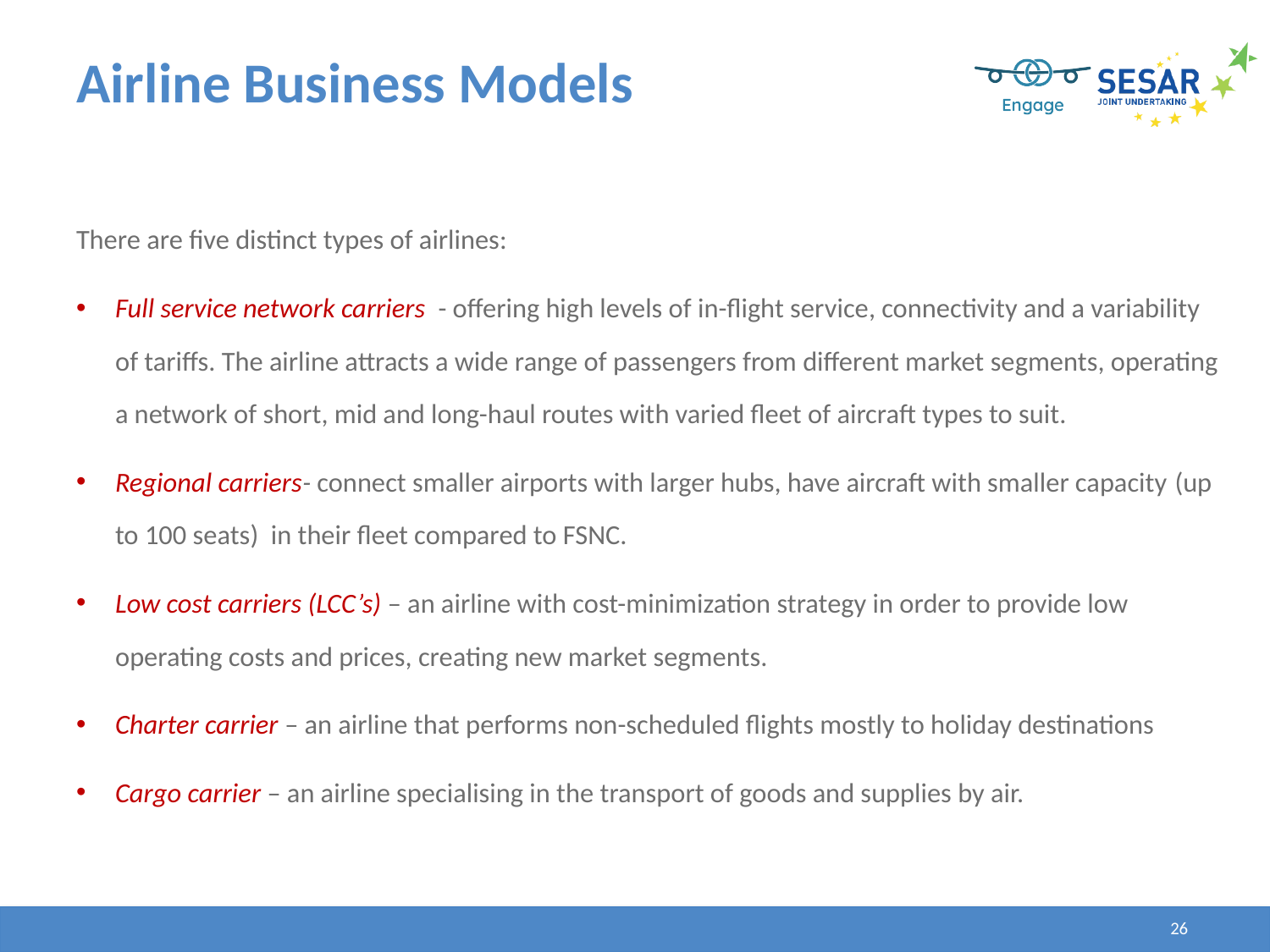

# Airline Business Models
There are five distinct types of airlines:
Full service network carriers  - offering high levels of in-flight service, connectivity and a variability of tariffs. The airline attracts a wide range of passengers from different market segments, operating a network of short, mid and long-haul routes with varied fleet of aircraft types to suit.
Regional carriers- connect smaller airports with larger hubs, have aircraft with smaller capacity (up to 100 seats)  in their fleet compared to FSNC.
Low cost carriers (LCC’s) – an airline with cost-minimization strategy in order to provide low operating costs and prices, creating new market segments.
Charter carrier – an airline that performs non-scheduled flights mostly to holiday destinations
Cargo carrier – an airline specialising in the transport of goods and supplies by air.
26